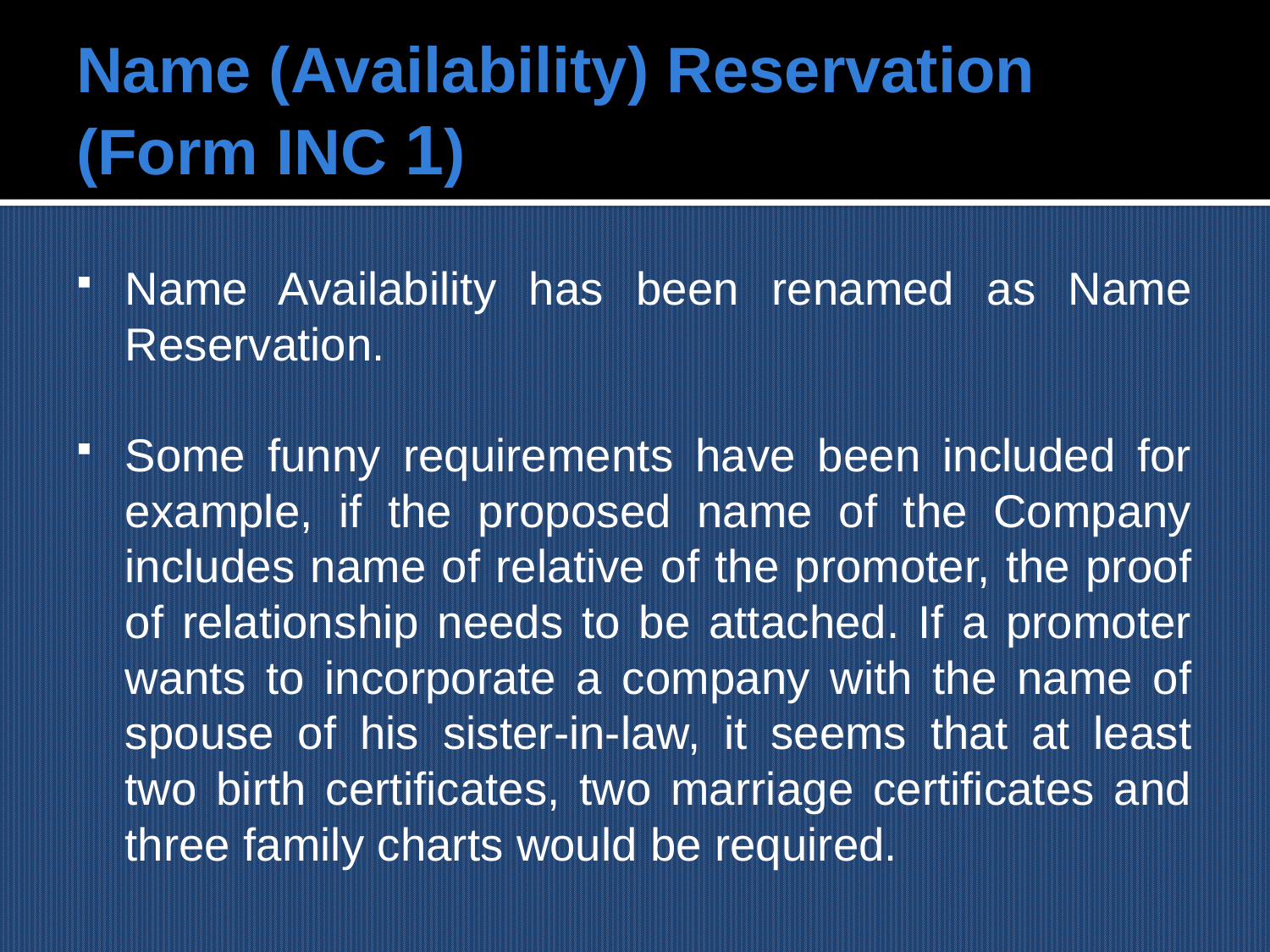

# Name (Availability) Reservation (Form INC 1)
Name Availability has been renamed as Name Reservation.

Some funny requirements have been included for example, if the proposed name of the Company includes name of relative of the promoter, the proof of relationship needs to be attached. If a promoter wants to incorporate a company with the name of spouse of his sister-in-law, it seems that at least two birth certificates, two marriage certificates and three family charts would be required.